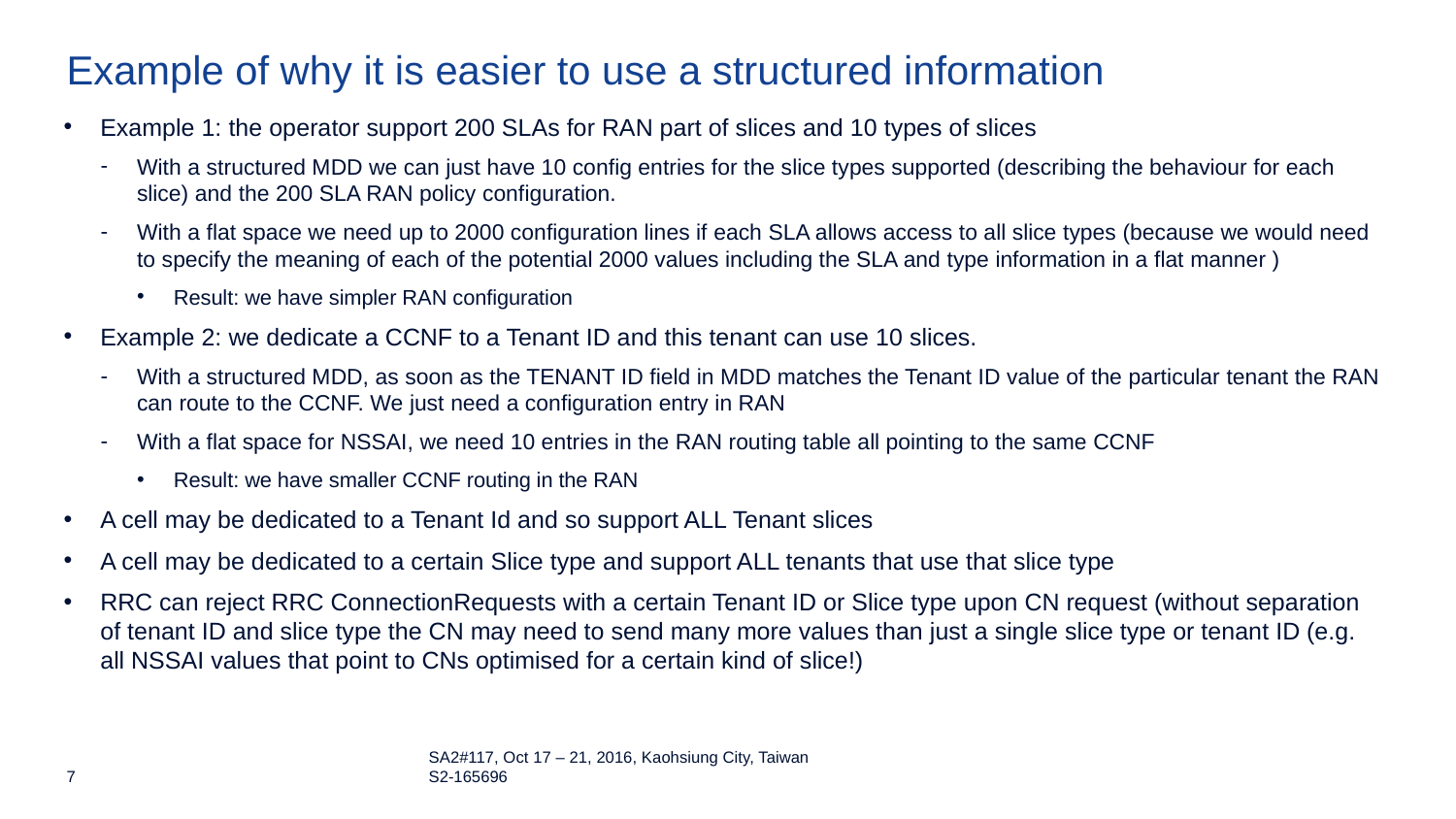

# Example of why it is easier to use a structured information
Example 1: the operator support 200 SLAs for RAN part of slices and 10 types of slices
With a structured MDD we can just have 10 config entries for the slice types supported (describing the behaviour for each slice) and the 200 SLA RAN policy configuration.
With a flat space we need up to 2000 configuration lines if each SLA allows access to all slice types (because we would need to specify the meaning of each of the potential 2000 values including the SLA and type information in a flat manner )
Result: we have simpler RAN configuration
Example 2: we dedicate a CCNF to a Tenant ID and this tenant can use 10 slices.
With a structured MDD, as soon as the TENANT ID field in MDD matches the Tenant ID value of the particular tenant the RAN can route to the CCNF. We just need a configuration entry in RAN
With a flat space for NSSAI, we need 10 entries in the RAN routing table all pointing to the same CCNF
Result: we have smaller CCNF routing in the RAN
A cell may be dedicated to a Tenant Id and so support ALL Tenant slices
A cell may be dedicated to a certain Slice type and support ALL tenants that use that slice type
RRC can reject RRC ConnectionRequests with a certain Tenant ID or Slice type upon CN request (without separation of tenant ID and slice type the CN may need to send many more values than just a single slice type or tenant ID (e.g. all NSSAI values that point to CNs optimised for a certain kind of slice!)

SA2#117, Oct 17 – 21, 2016, Kaohsiung City, Taiwan    S2-165696